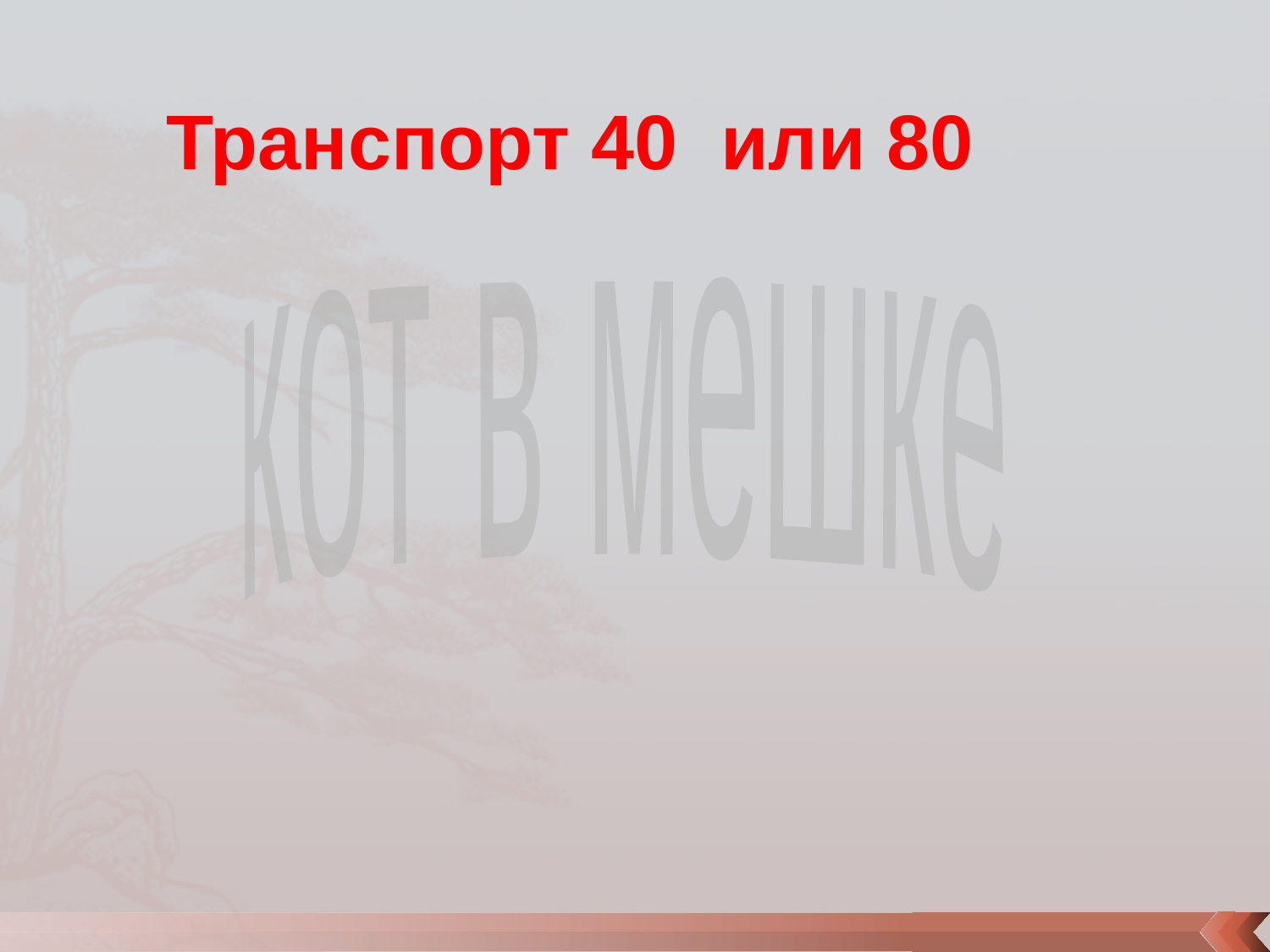

Транспорт 40  или 80
кот в мешке